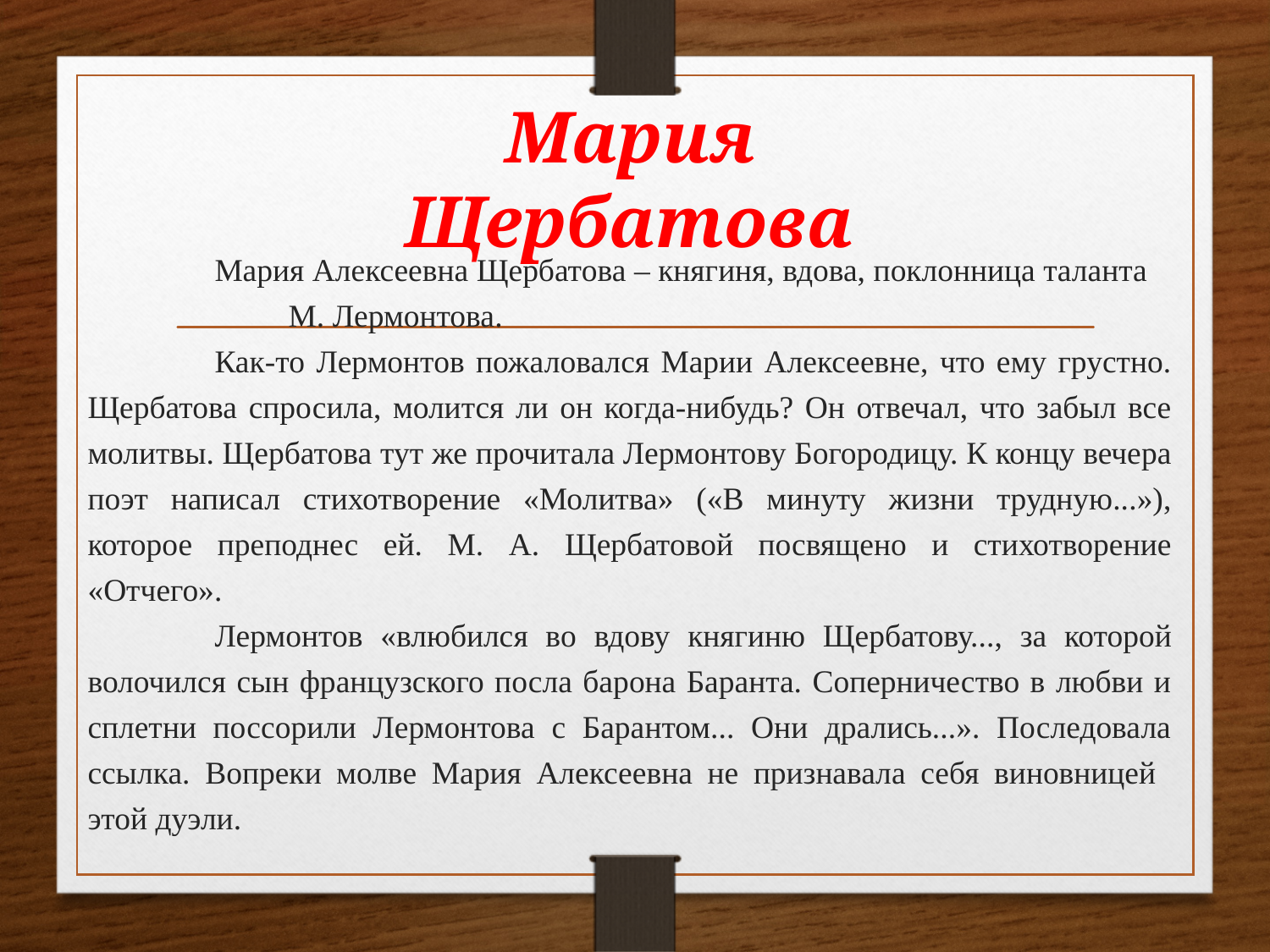

# Мария Щербатова
	Мария Алексеевна Щербатова – княгиня, вдова, поклонница таланта                             М. Лермонтова.
	Как-то Лермонтов пожаловался Марии Алексеевне, что ему грустно. Щербатова спросила, молится ли он когда-нибудь? Он отвечал, что забыл все молитвы. Щербатова тут же прочитала Лермонтову Богородицу. К концу вечера поэт написал стихотворение «Молитва» («В минуту жизни трудную...»), которое преподнес ей. М. А. Щербатовой посвящено и стихотворение «Отчего».
	Лермонтов «влюбился во вдову княгиню Щербатову..., за которой волочился сын французского посла барона Баранта. Соперничество в любви и сплетни поссорили Лермонтова с Барантом... Они дрались...». Последовала ссылка. Вопреки молве Мария Алексеевна не признавала себя виновницей  этой дуэли.